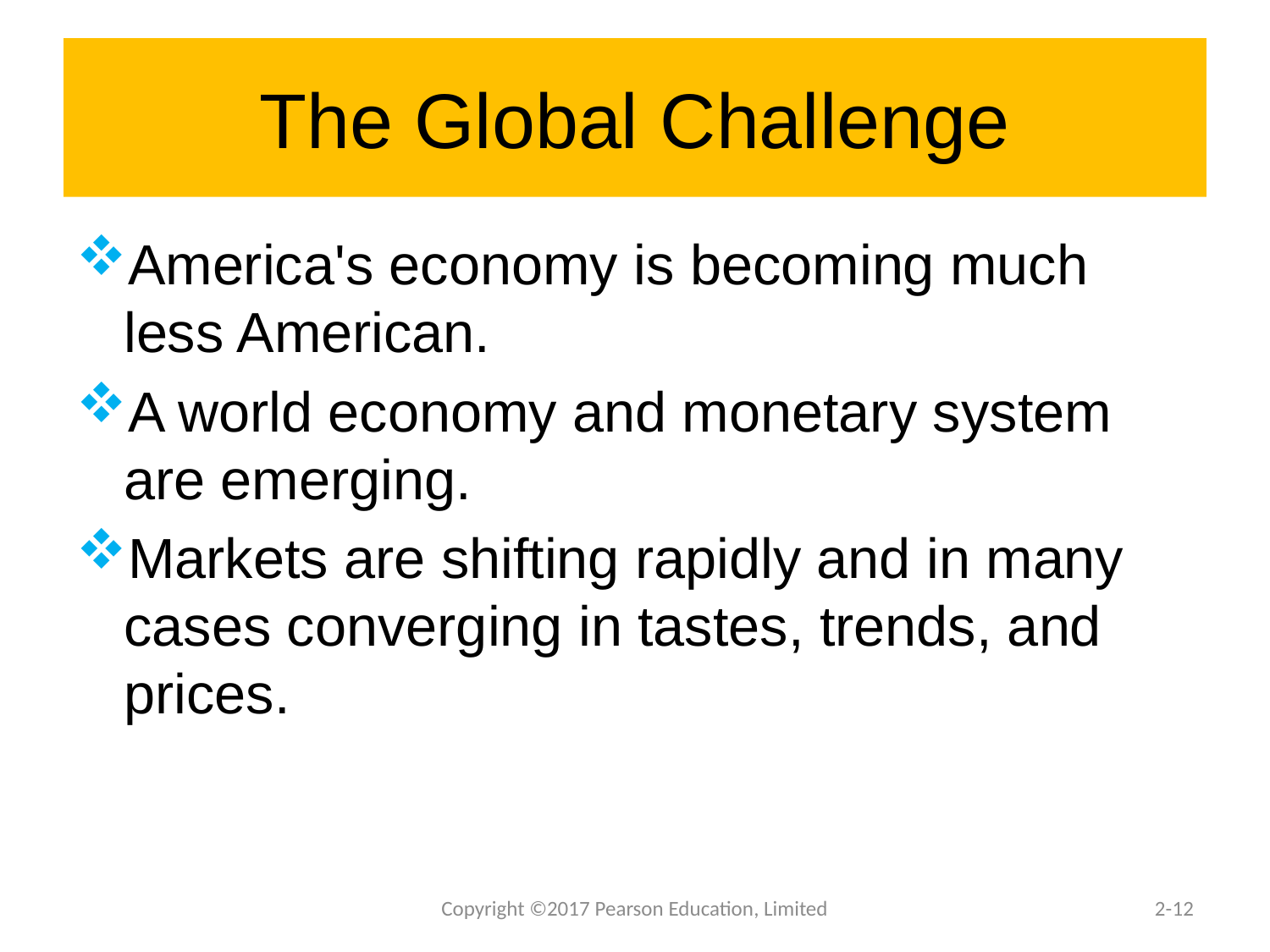

# The Global Challenge
America's economy is becoming much less American.
A world economy and monetary system are emerging.
Markets are shifting rapidly and in many cases converging in tastes, trends, and prices.
Copyright ©2017 Pearson Education, Limited
2-12